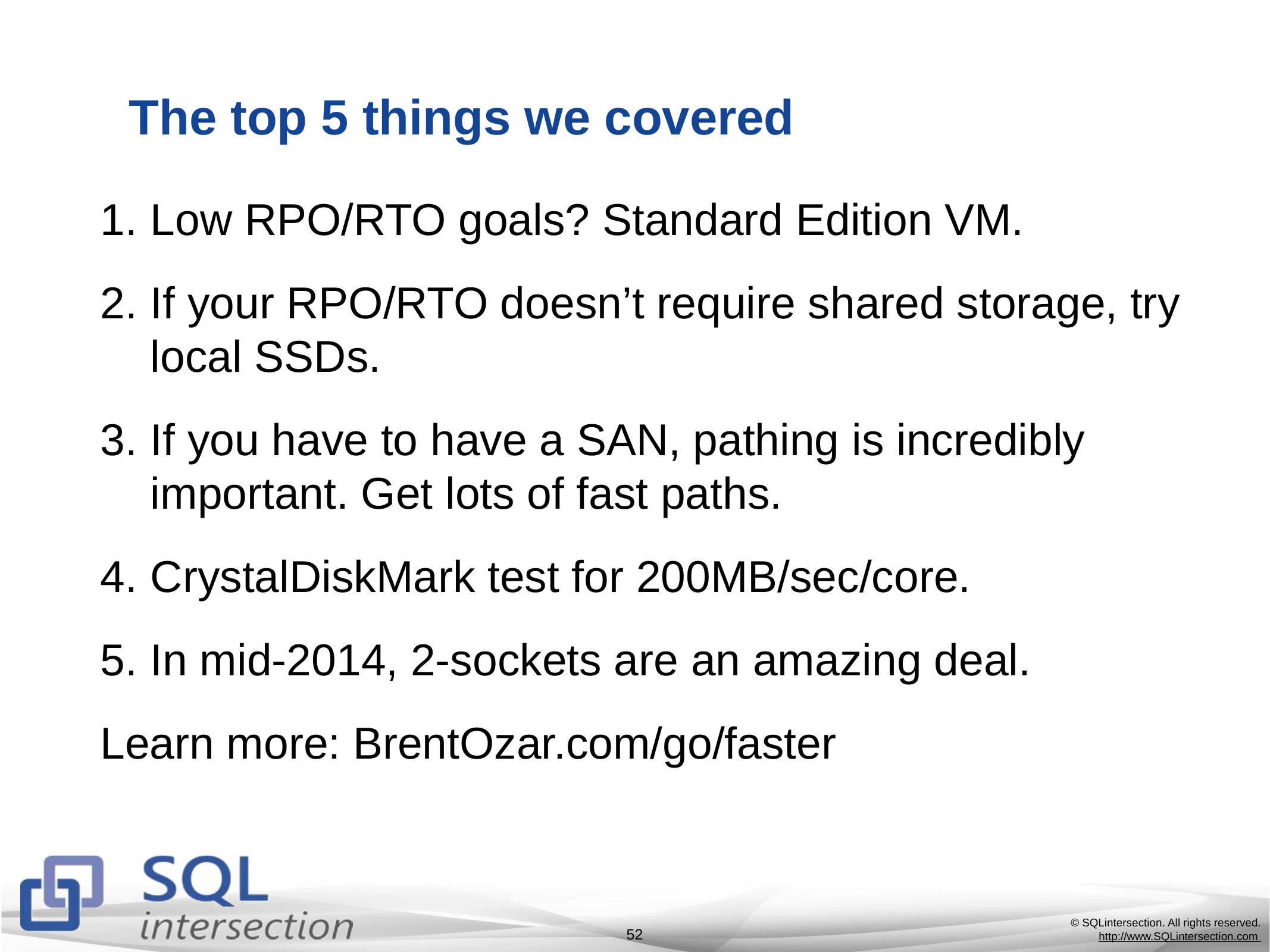

# The top 5 things we covered
Low RPO/RTO goals? Standard Edition VM.
If your RPO/RTO doesn’t require shared storage, try local SSDs.
If you have to have a SAN, pathing is incredibly important. Get lots of fast paths.
CrystalDiskMark test for 200MB/sec/core.
In mid-2014, 2-sockets are an amazing deal.
Learn more: BrentOzar.com/go/faster